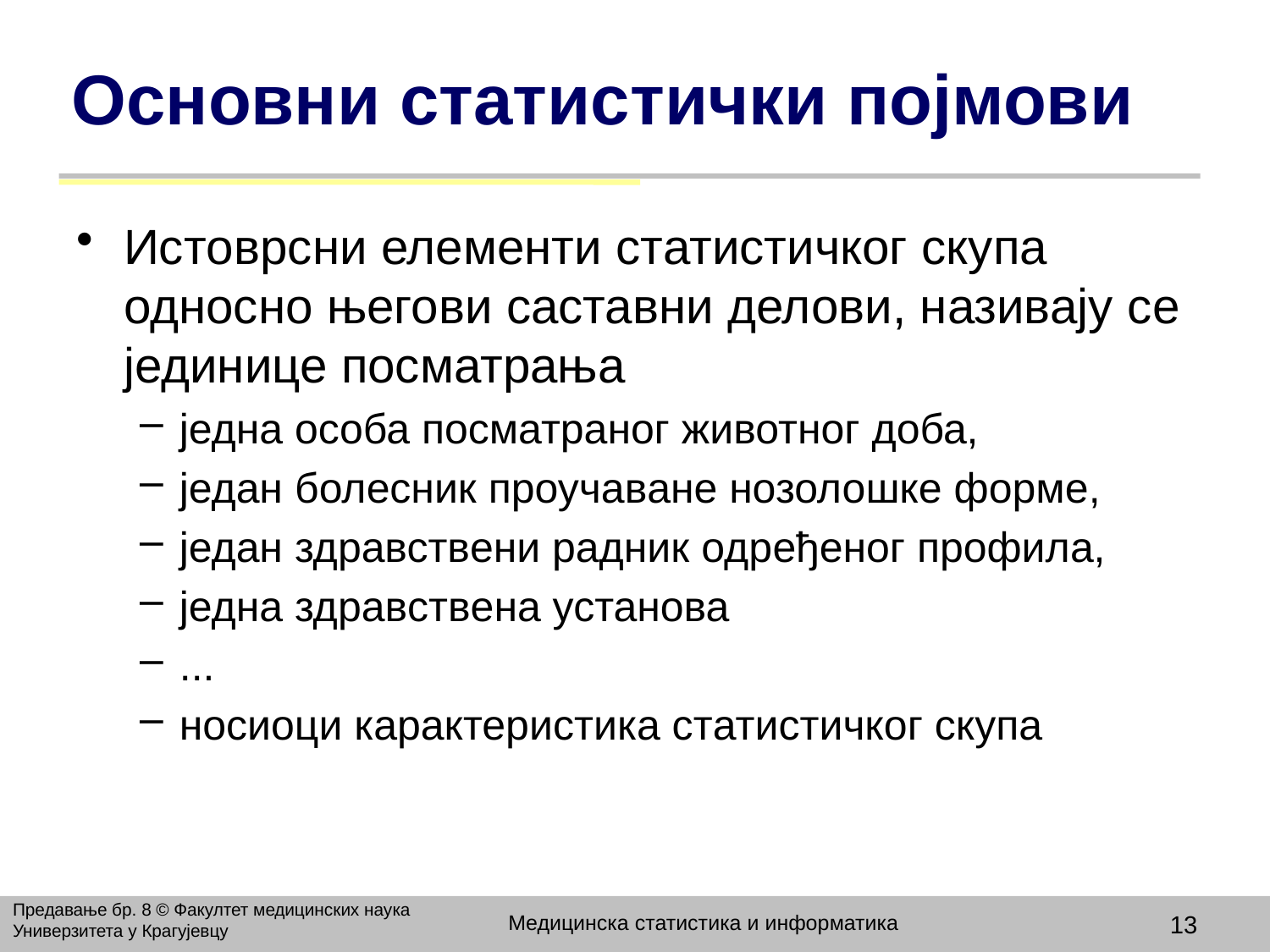

# Основни статистички појмови
Истоврсни елементи статистичког скупа односно његови саставни делови, називају се јединице посматрања
једна особа посматраног животног доба,
један болесник проучаване нозолошке форме,
један здравствени радник одређеног профила,
једна здравствена установа
...
носиоци карактеристика статистичког скупа
Предавање бр. 8 © Факултет медицинских наука Универзитета у Крагујевцу
Медицинска статистика и информатика
13